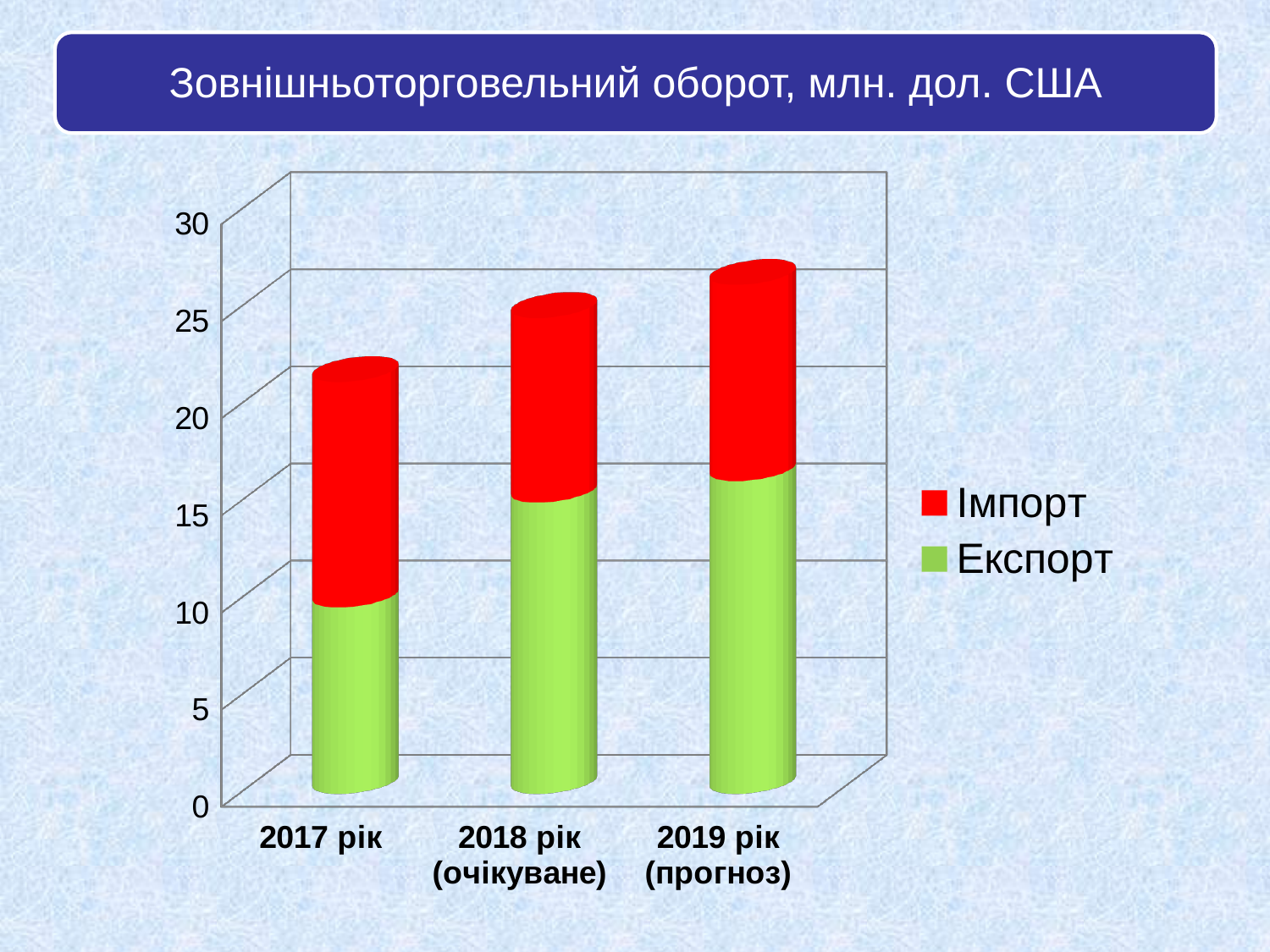

Зовнішньоторговельний оборот, млн. дол. США

[unsupported chart]